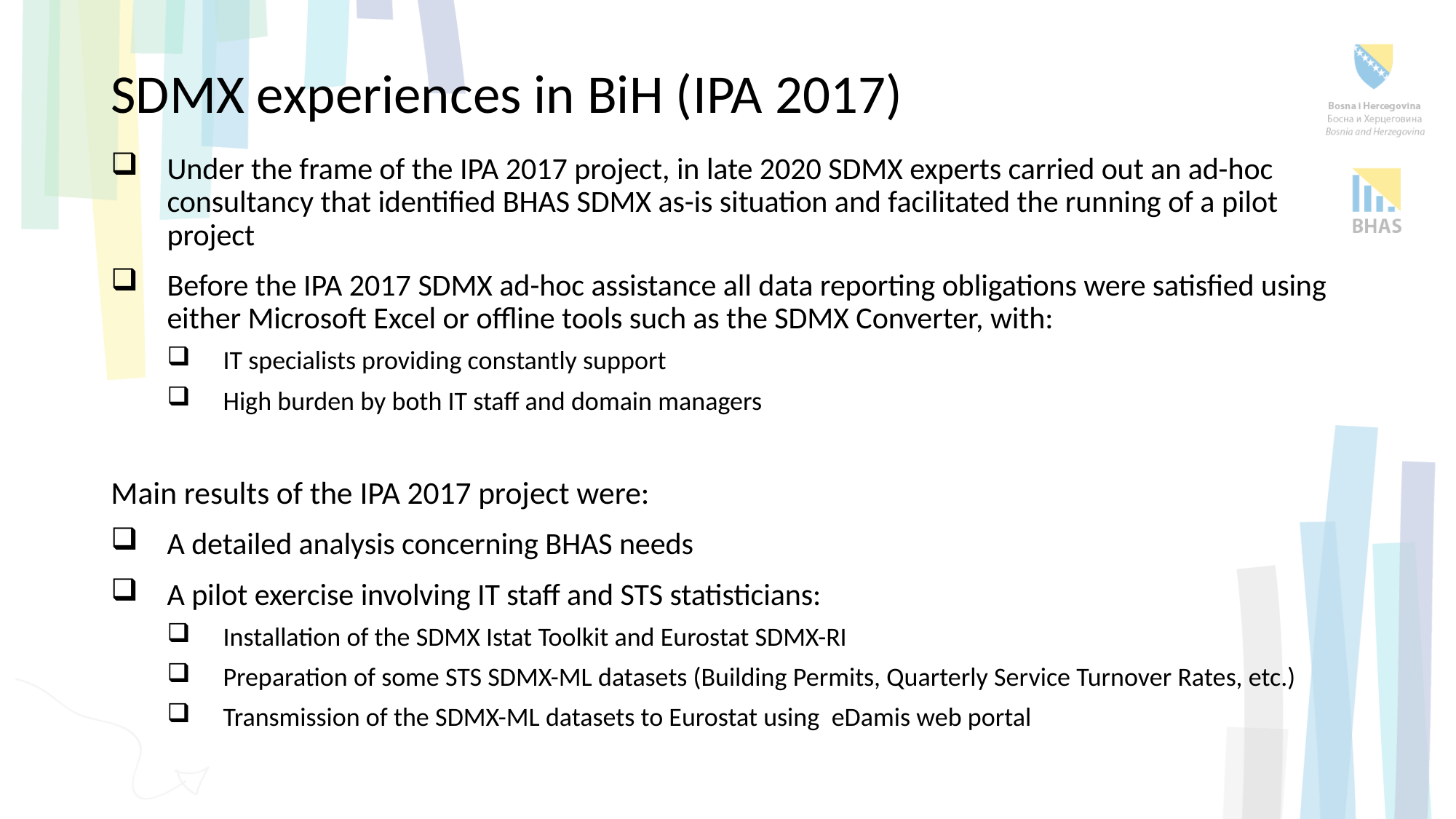

# SDMX experiences in BiH (IPA 2017)
Under the frame of the IPA 2017 project, in late 2020 SDMX experts carried out an ad-hoc consultancy that identified BHAS SDMX as-is situation and facilitated the running of a pilot project
Before the IPA 2017 SDMX ad-hoc assistance all data reporting obligations were satisfied using either Microsoft Excel or offline tools such as the SDMX Converter, with:
IT specialists providing constantly support
High burden by both IT staff and domain managers

Main results of the IPA 2017 project were:
A detailed analysis concerning BHAS needs
A pilot exercise involving IT staff and STS statisticians:
Installation of the SDMX Istat Toolkit and Eurostat SDMX-RI
Preparation of some STS SDMX-ML datasets (Building Permits, Quarterly Service Turnover Rates, etc.)
Transmission of the SDMX-ML datasets to Eurostat using  eDamis web portal